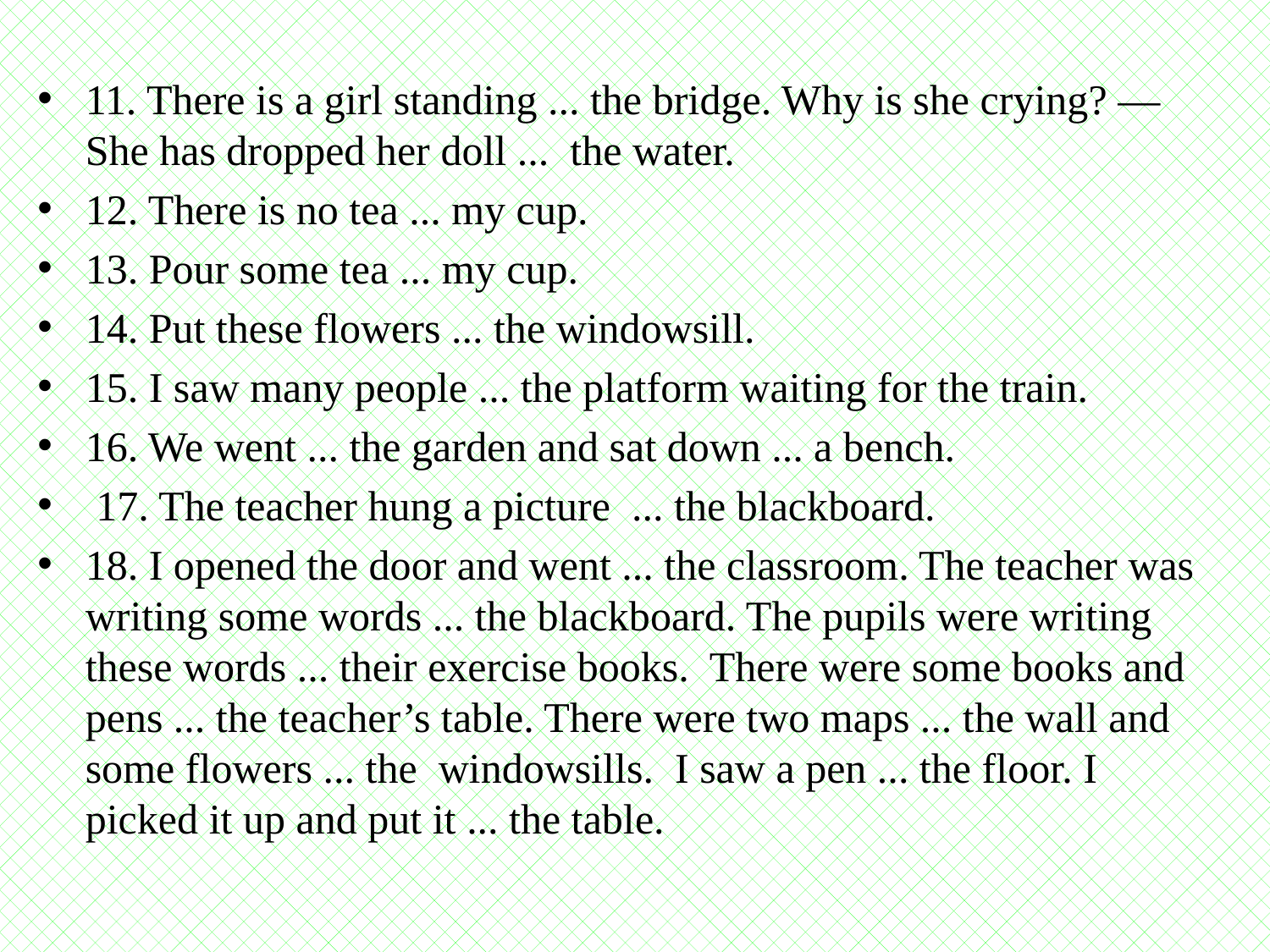

#
11. There is a girl standing ... the bridge. Why is she crying? — She has dropped her doll ...  the water.
12. There is no tea ... my cup.
13. Pour some tea ... my cup.
14. Put these flowers ... the windowsill.
15. I saw many people ... the platform waiting for the train.
16. We went ... the garden and sat down ... a bench.
 17. The teacher hung a picture  ... the blackboard.
18. I opened the door and went ... the classroom. The teacher was writing some words ... the blackboard. The pupils were writing  these words ... their exercise books.  There were some books and pens ... the teacher’s table. There were two maps ... the wall and some flowers ... the  windowsills.  I saw a pen ... the floor. I picked it up and put it ... the table.